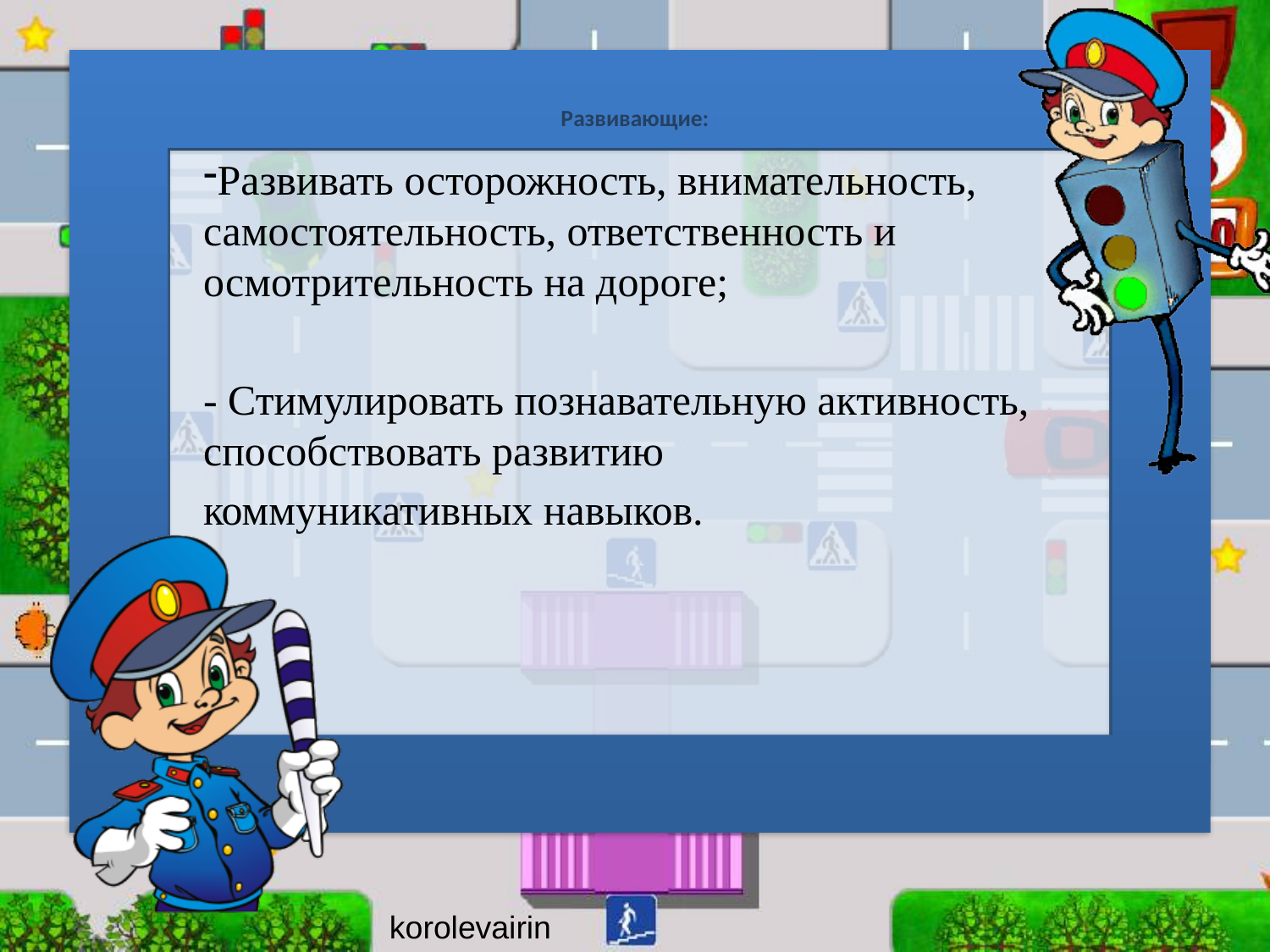

# Развивающие:
Развивать осторожность, внимательность, самостоятельность, ответственность и осмотрительность на дороге;

- Стимулировать познавательную активность, способствовать развитию
коммуникативных навыков.